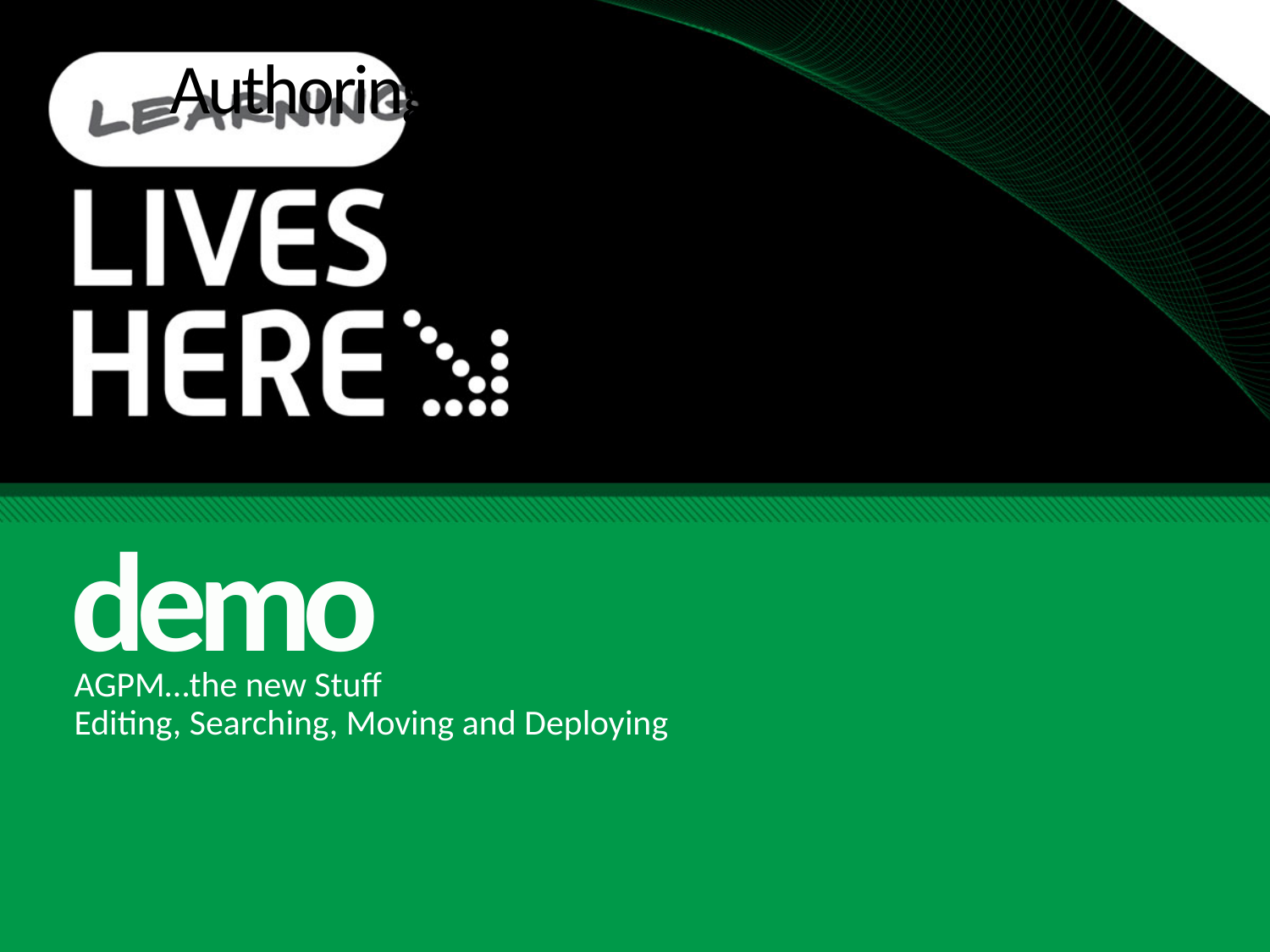

# Authoring
demo
AGPM…the new Stuff
Editing, Searching, Moving and Deploying